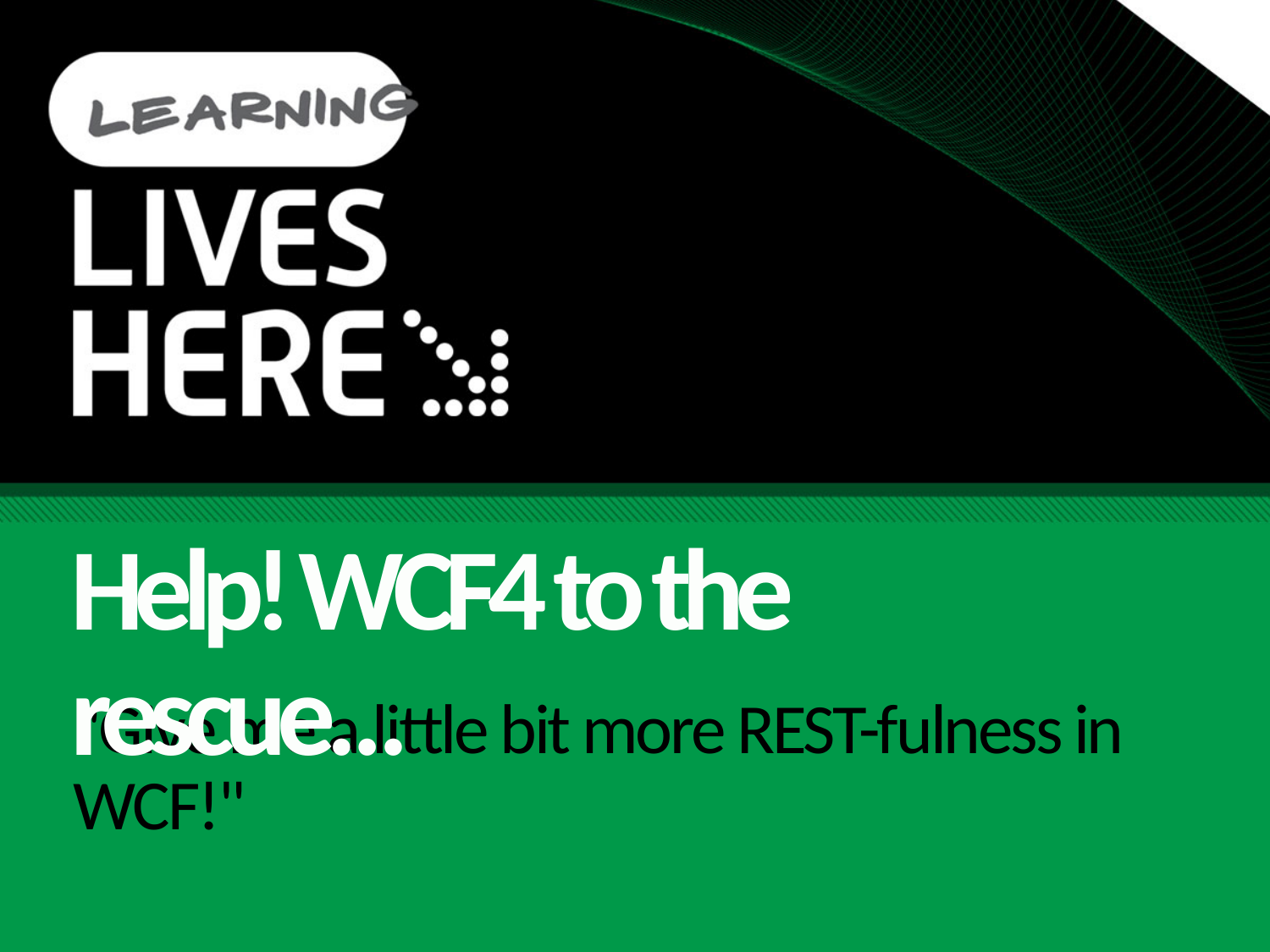

Help! WCF4 to the rescue…
# "Give me a little bit more REST-fulness in WCF!"